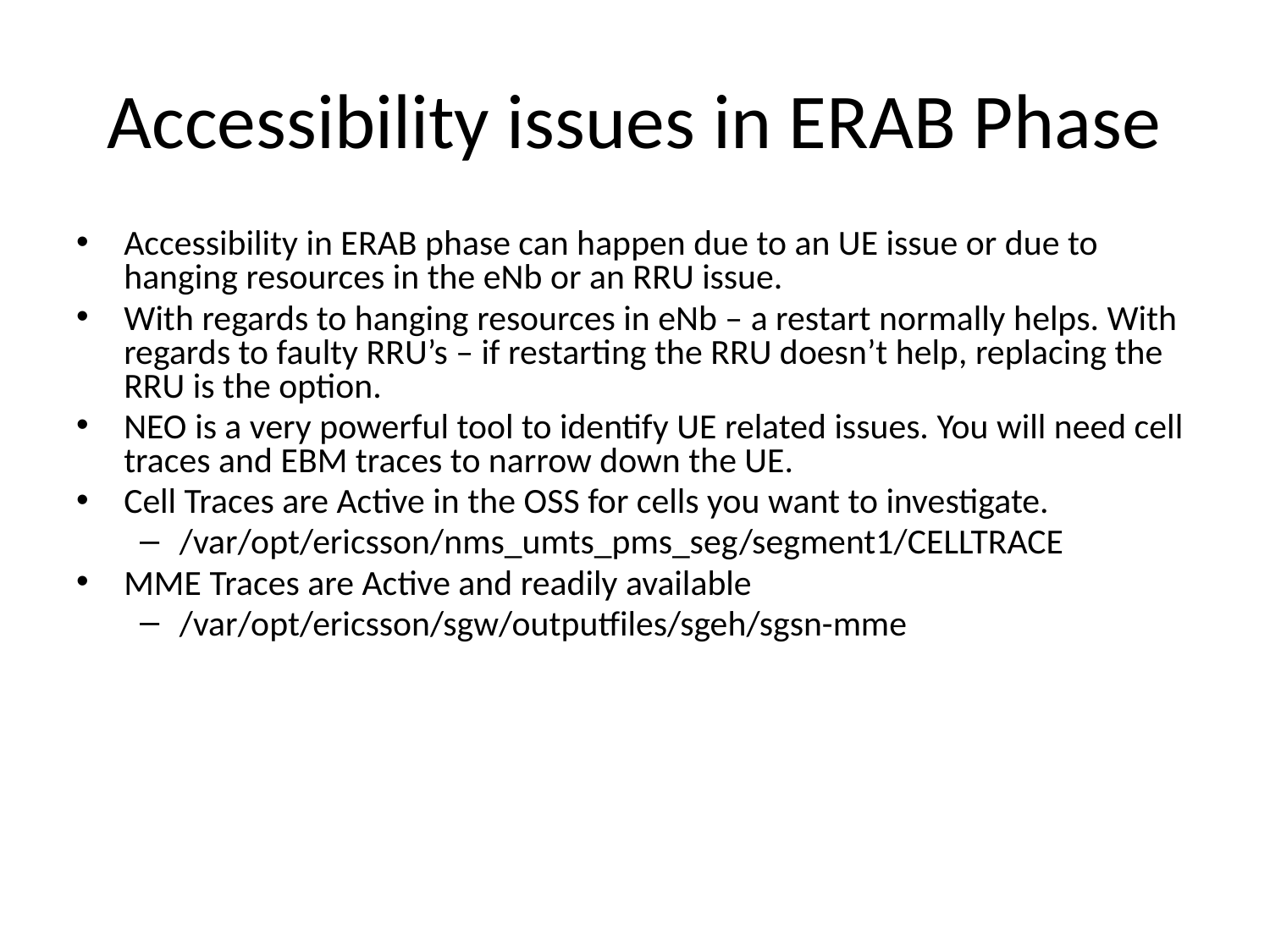

# Accessibility issues in ERAB Phase
Accessibility in ERAB phase can happen due to an UE issue or due to hanging resources in the eNb or an RRU issue.
With regards to hanging resources in eNb – a restart normally helps. With regards to faulty RRU’s – if restarting the RRU doesn’t help, replacing the RRU is the option.
NEO is a very powerful tool to identify UE related issues. You will need cell traces and EBM traces to narrow down the UE.
Cell Traces are Active in the OSS for cells you want to investigate.
/var/opt/ericsson/nms_umts_pms_seg/segment1/CELLTRACE
MME Traces are Active and readily available
/var/opt/ericsson/sgw/outputfiles/sgeh/sgsn-mme